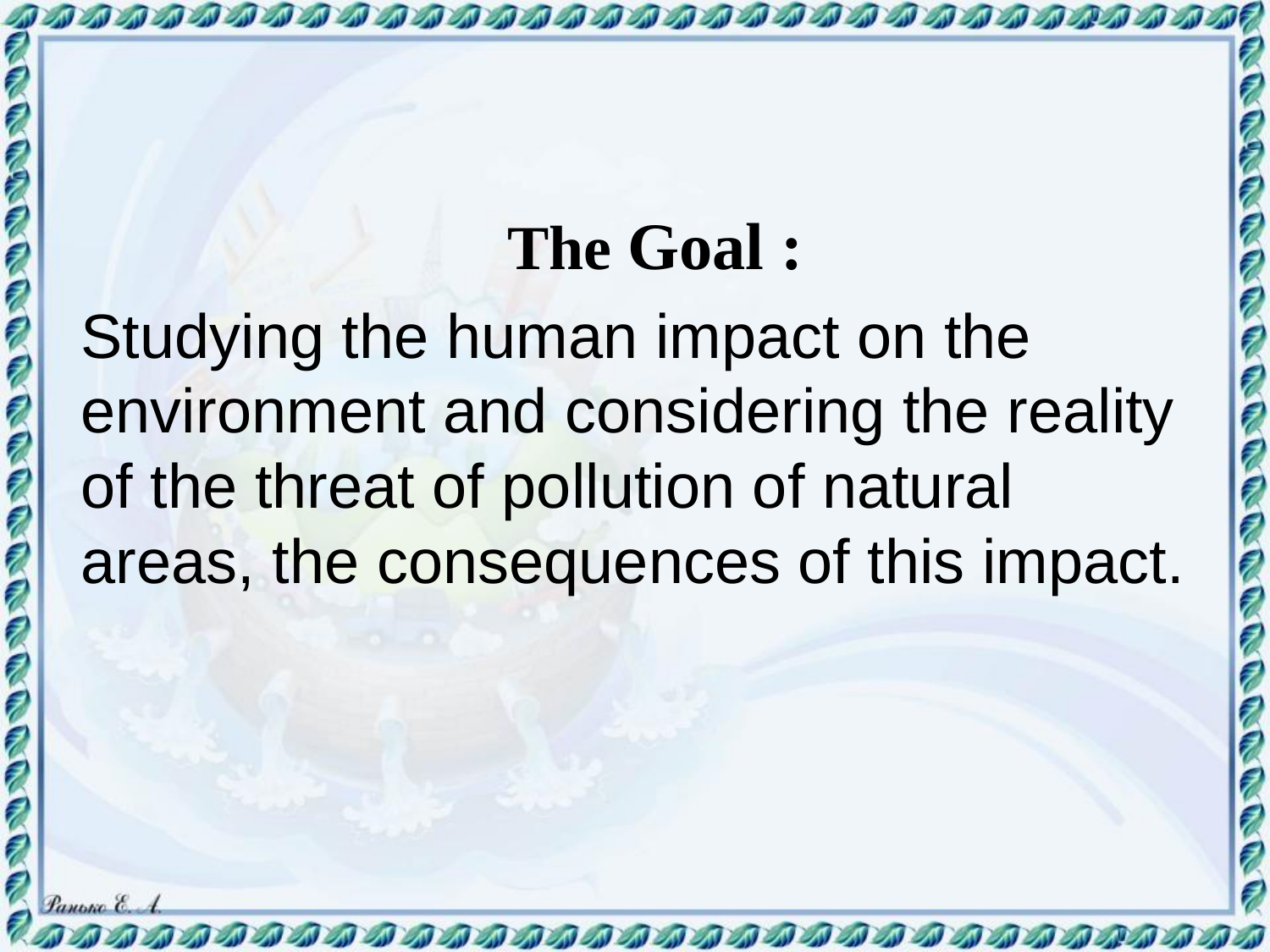

#
  The Goal :
Studying the human impact on the environment and considering the reality of the threat of pollution of natural areas, the consequences of this impact.